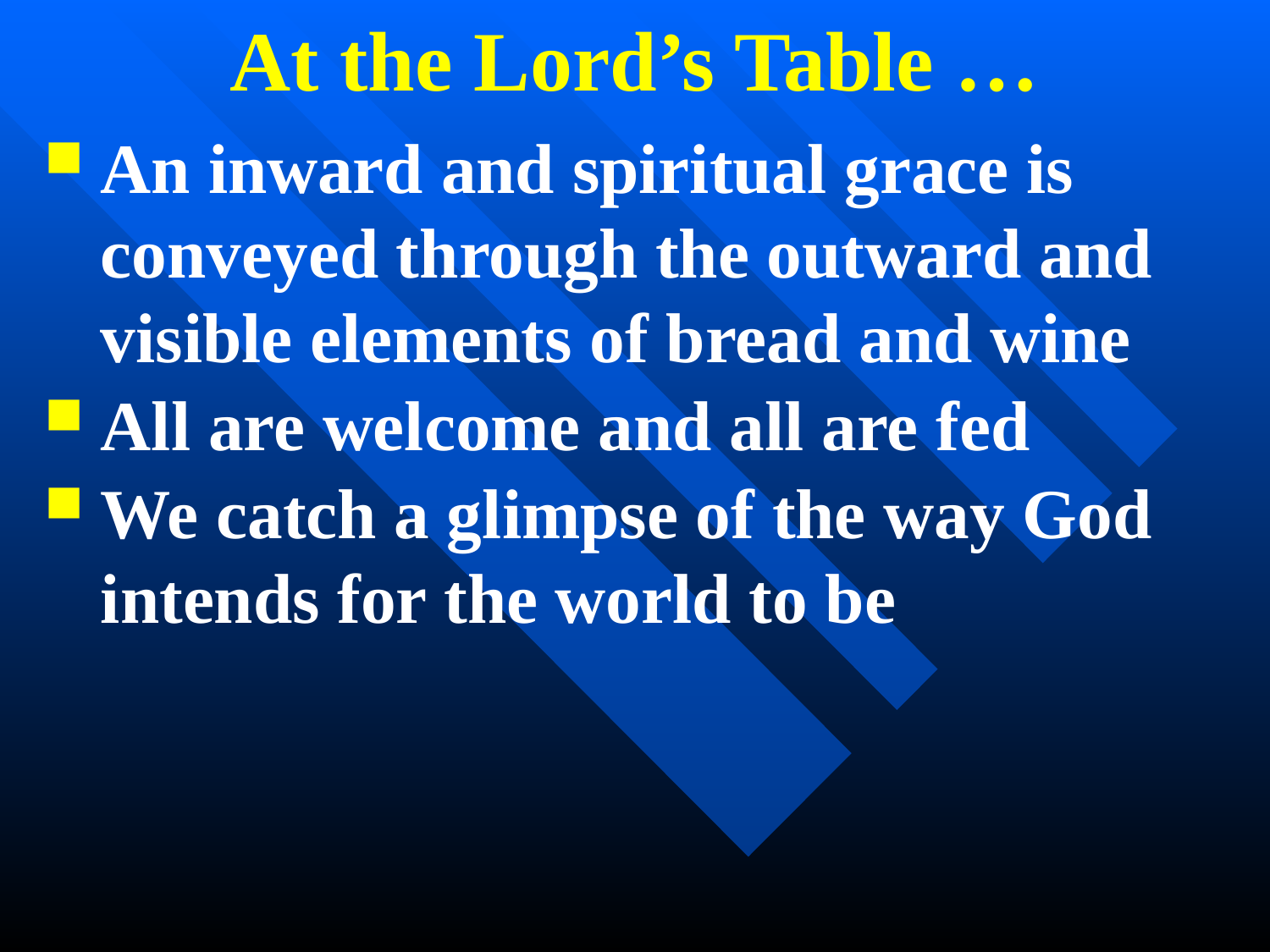

At the Lord’s Table …
An inward and spiritual grace is conveyed through the outward and visible elements of bread and wine
All are welcome and all are fed
We catch a glimpse of the way God intends for the world to be